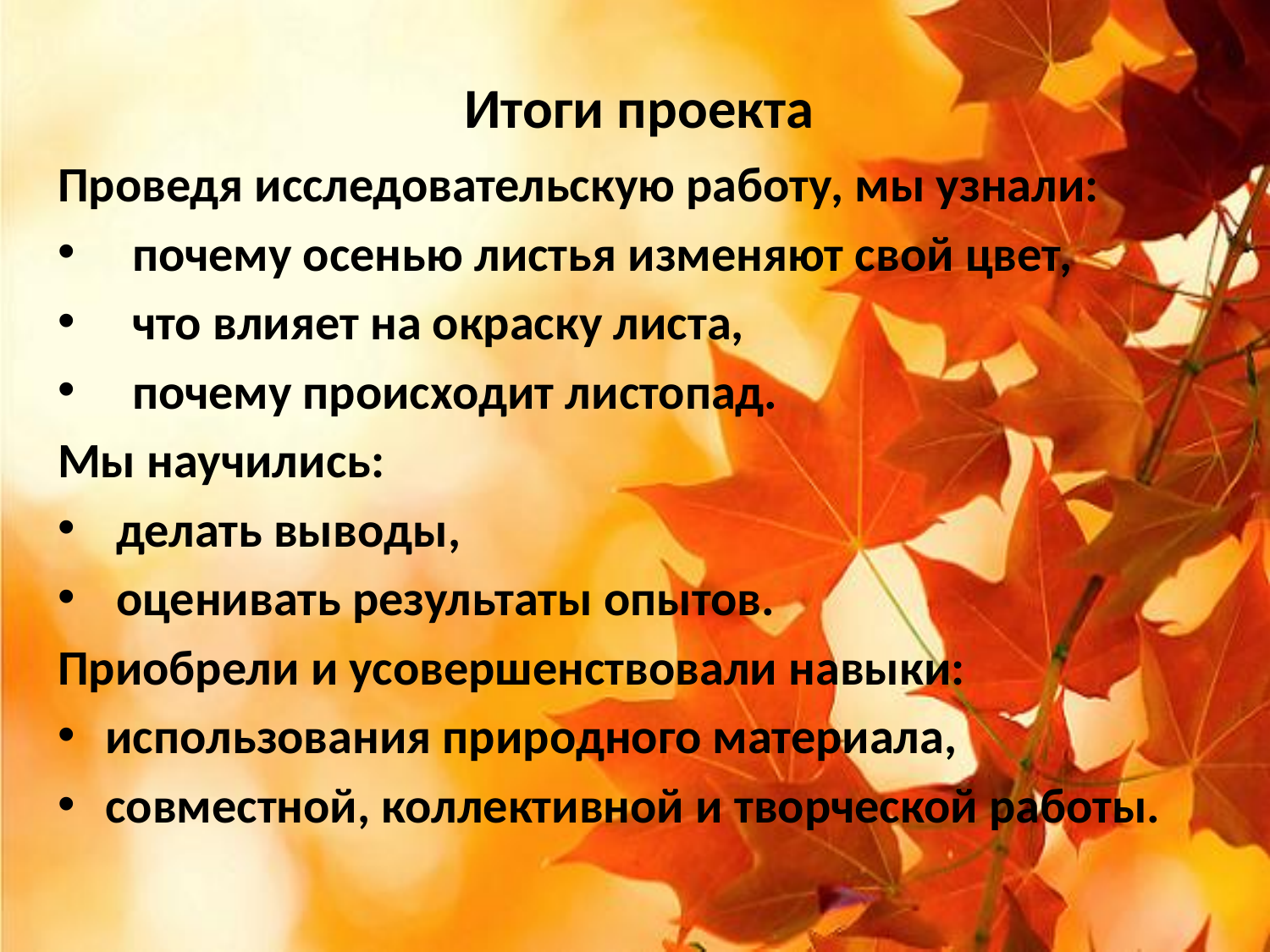

# Итоги проекта
Проведя исследовательскую работу, мы узнали:
 почему осенью листья изменяют свой цвет,
 что влияет на окраску листа,
 почему происходит листопад.
Мы научились:
 делать выводы,
 оценивать результаты опытов.
Приобрели и усовершенствовали навыки:
использования природного материала,
совместной, коллективной и творческой работы.